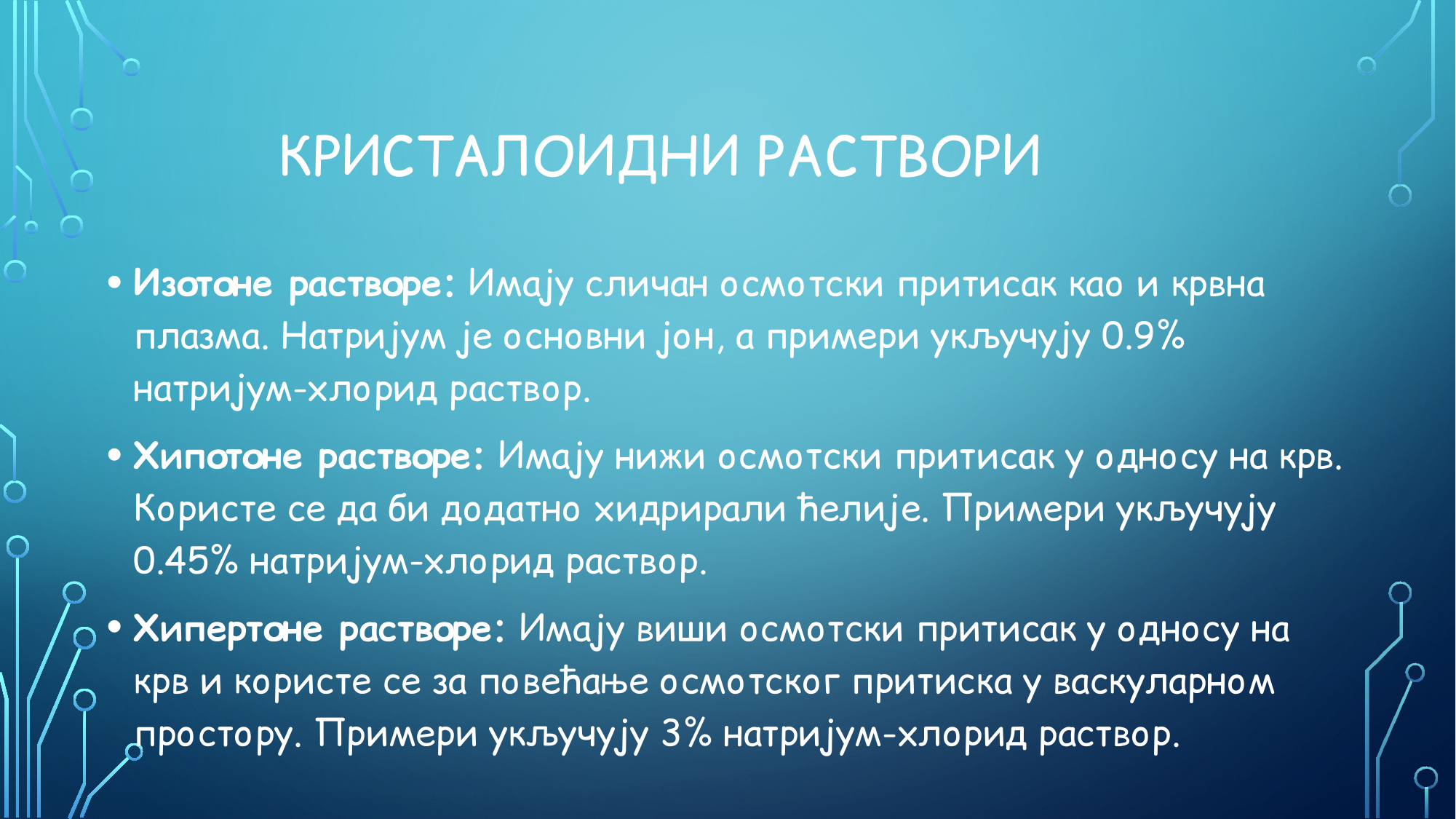

# Кристалоидни раствори
Изотоне растворе: Имају сличан осмотски притисак као и крвна плазма. Натријум је основни јон, а примери укључују 0.9% натријум-хлорид раствор.
Хипотоне растворе: Имају нижи осмотски притисак у односу на крв. Користе се да би додатно хидрирали ћелије. Примери укључују 0.45% натријум-хлорид раствор.
Хипертоне растворе: Имају виши осмотски притисак у односу на крв и користе се за повећање осмотског притиска у васкуларном простору. Примери укључују 3% натријум-хлорид раствор.